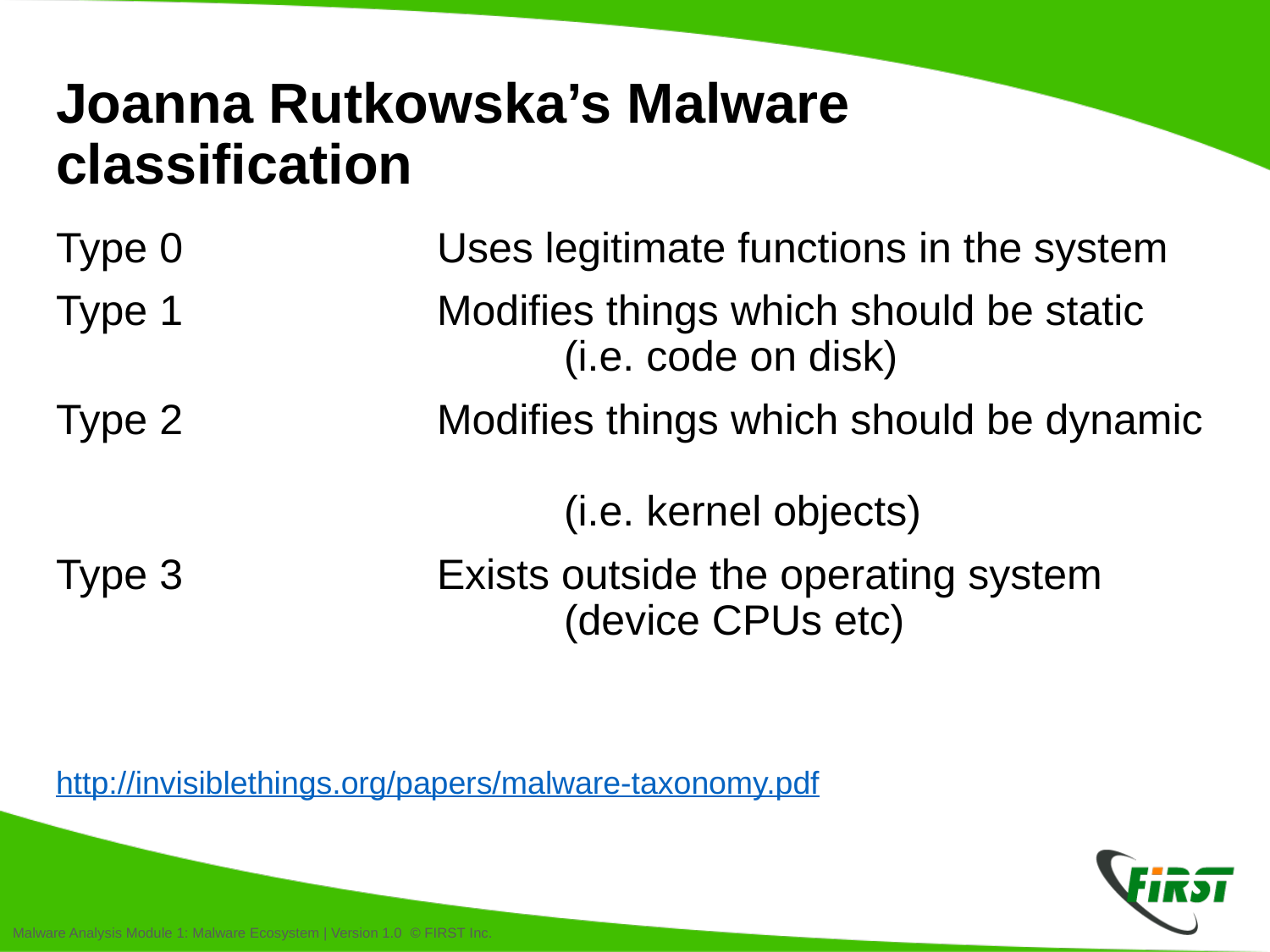

# Joanna Rutkowska’s Malware classification
Type 0		Uses legitimate functions in the system
Type 1		Modifies things which should be static
				(i.e. code on disk)
Type 2		Modifies things which should be dynamic
				(i.e. kernel objects)
Type 3		Exists outside the operating system
				(device CPUs etc)
http://invisiblethings.org/papers/malware-taxonomy.pdf